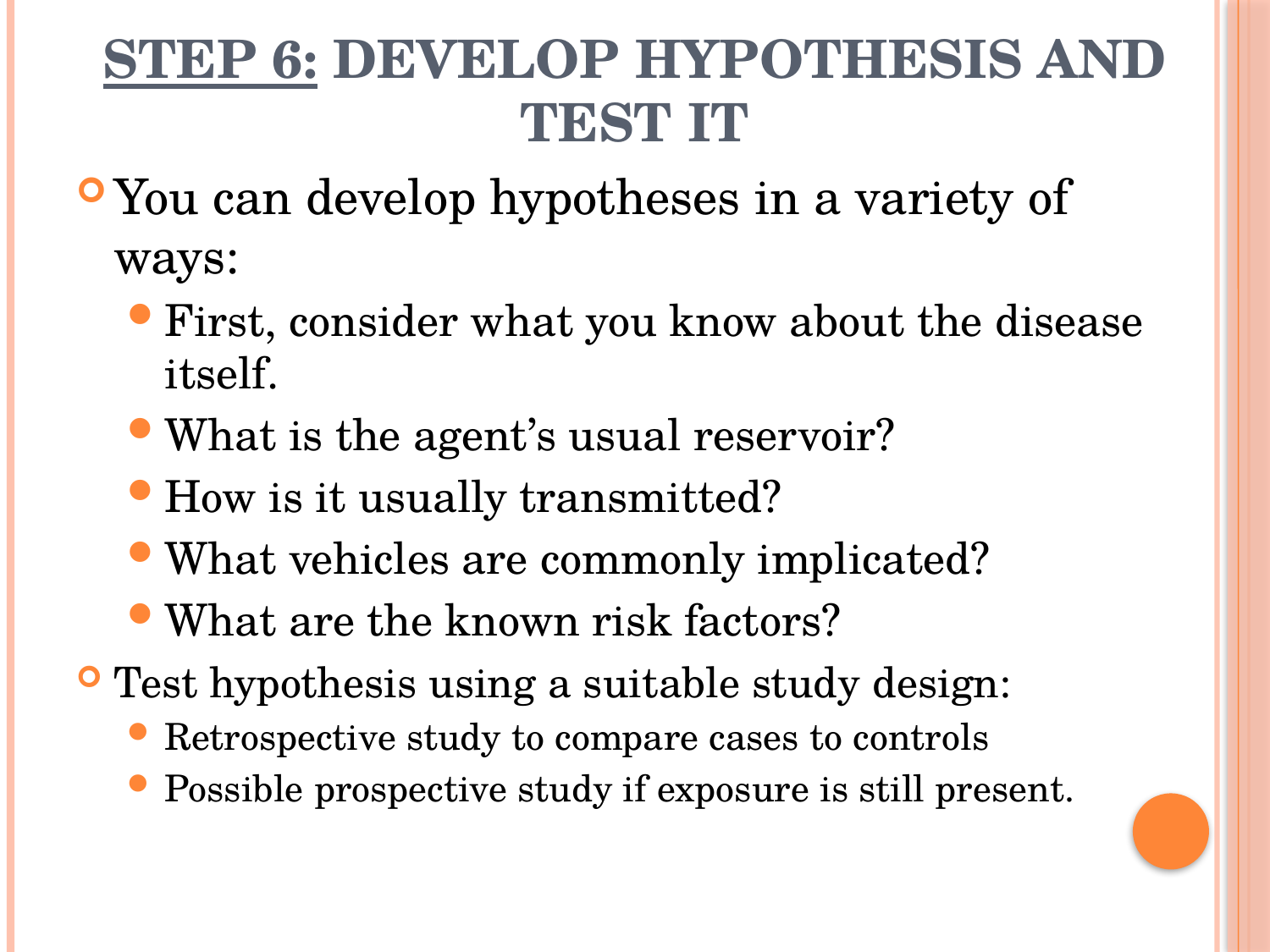

# Step 6: Develop Hypothesis and test it
You can develop hypotheses in a variety of ways:
First, consider what you know about the disease itself.
What is the agent’s usual reservoir?
How is it usually transmitted?
What vehicles are commonly implicated?
What are the known risk factors?
Test hypothesis using a suitable study design:
Retrospective study to compare cases to controls
Possible prospective study if exposure is still present.